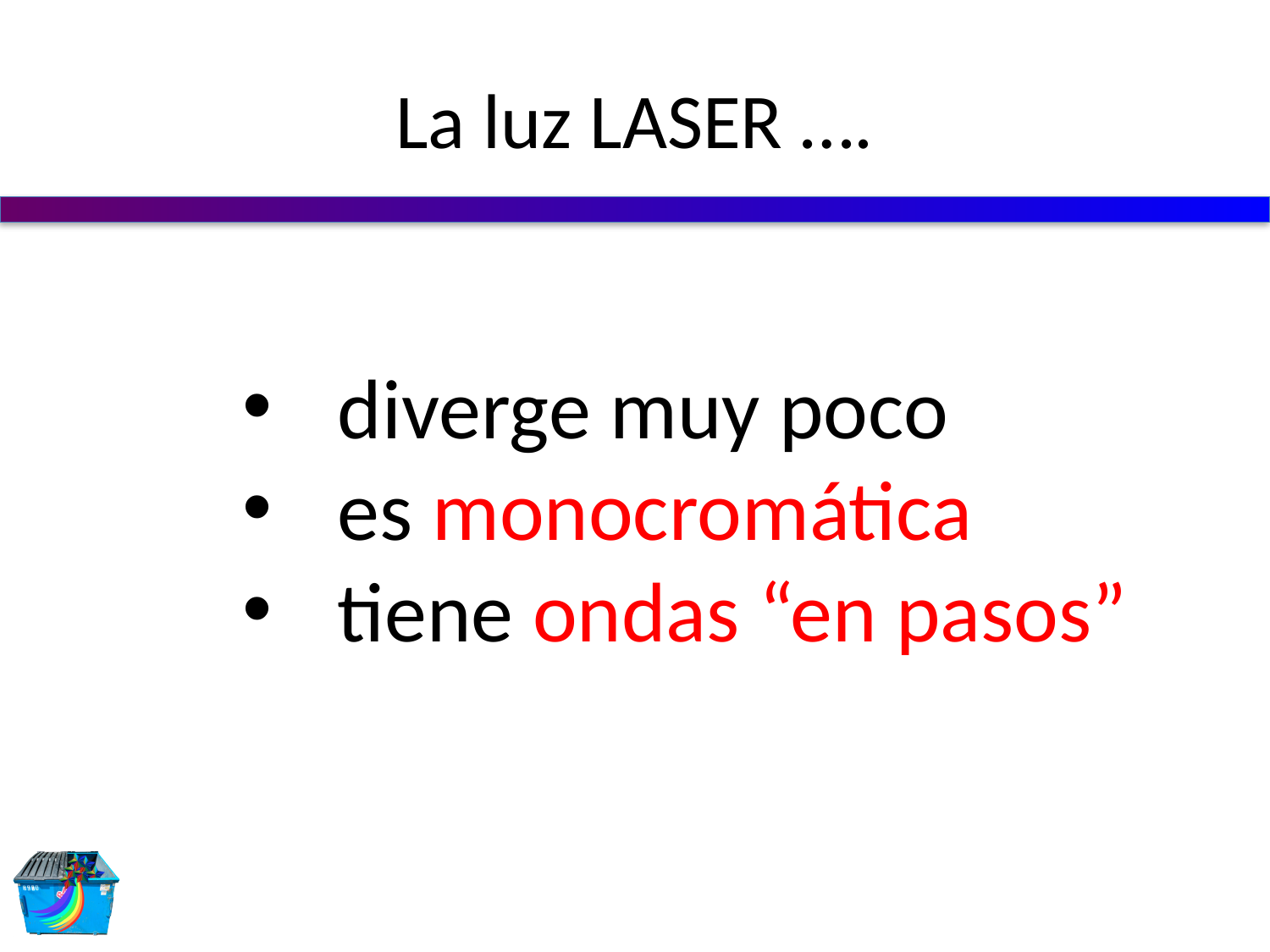

# La luz LASER ….
diverge muy poco
es monocromática
tiene ondas “en pasos”